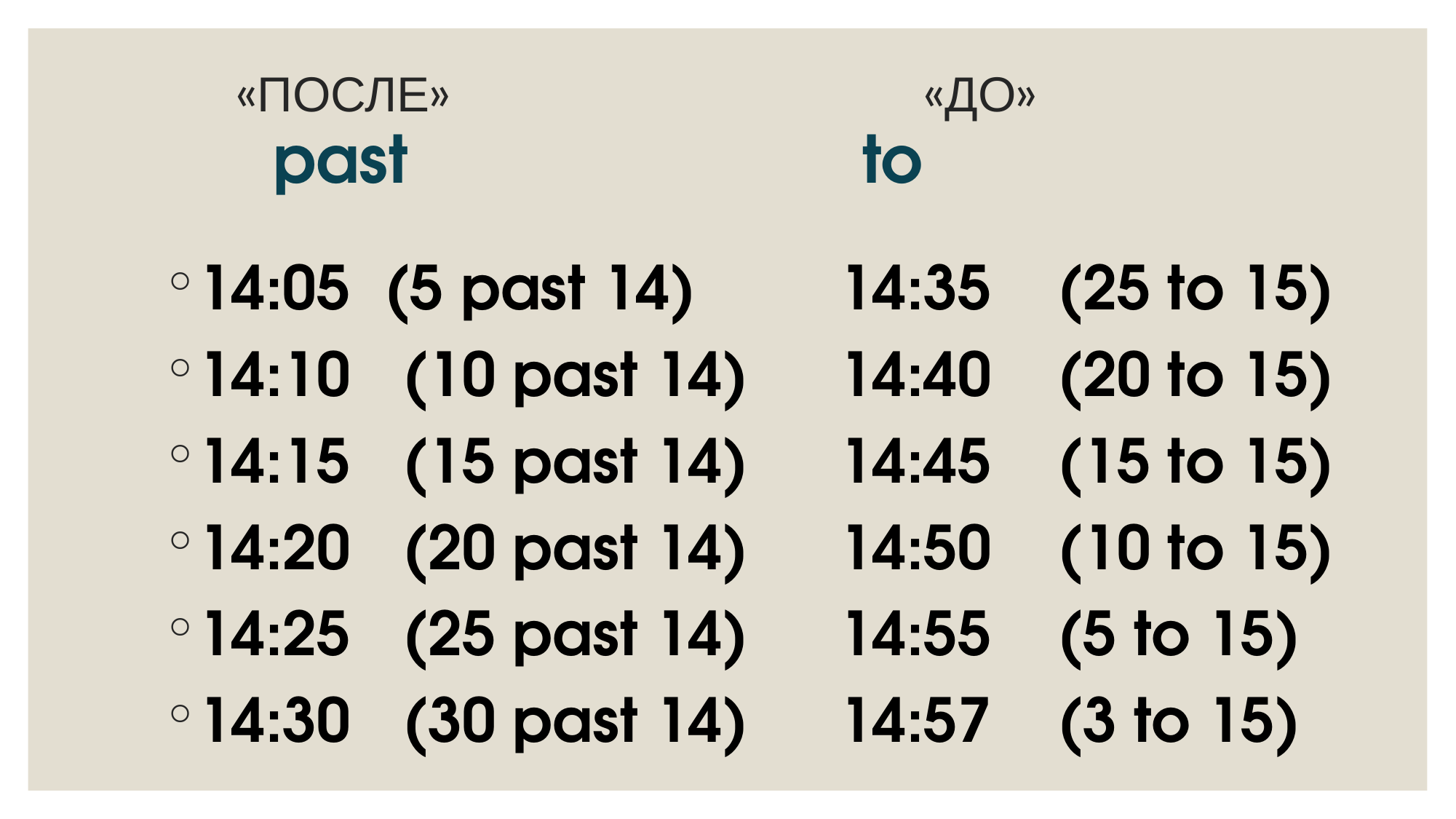

# «ПОСЛЕ»					«ДО» past				 	  to
14:05  (5 past 14)		14:35	(25 to 15)
14:10	(10 past 14)	14:40	(20 to 15)
14:15	(15 past 14)	14:45	(15 to 15)
14:20	(20 past 14)	14:50	(10 to 15)
14:25	(25 past 14)	14:55	(5 to 15)
14:30	(30 past 14)	14:57	(3 to 15)